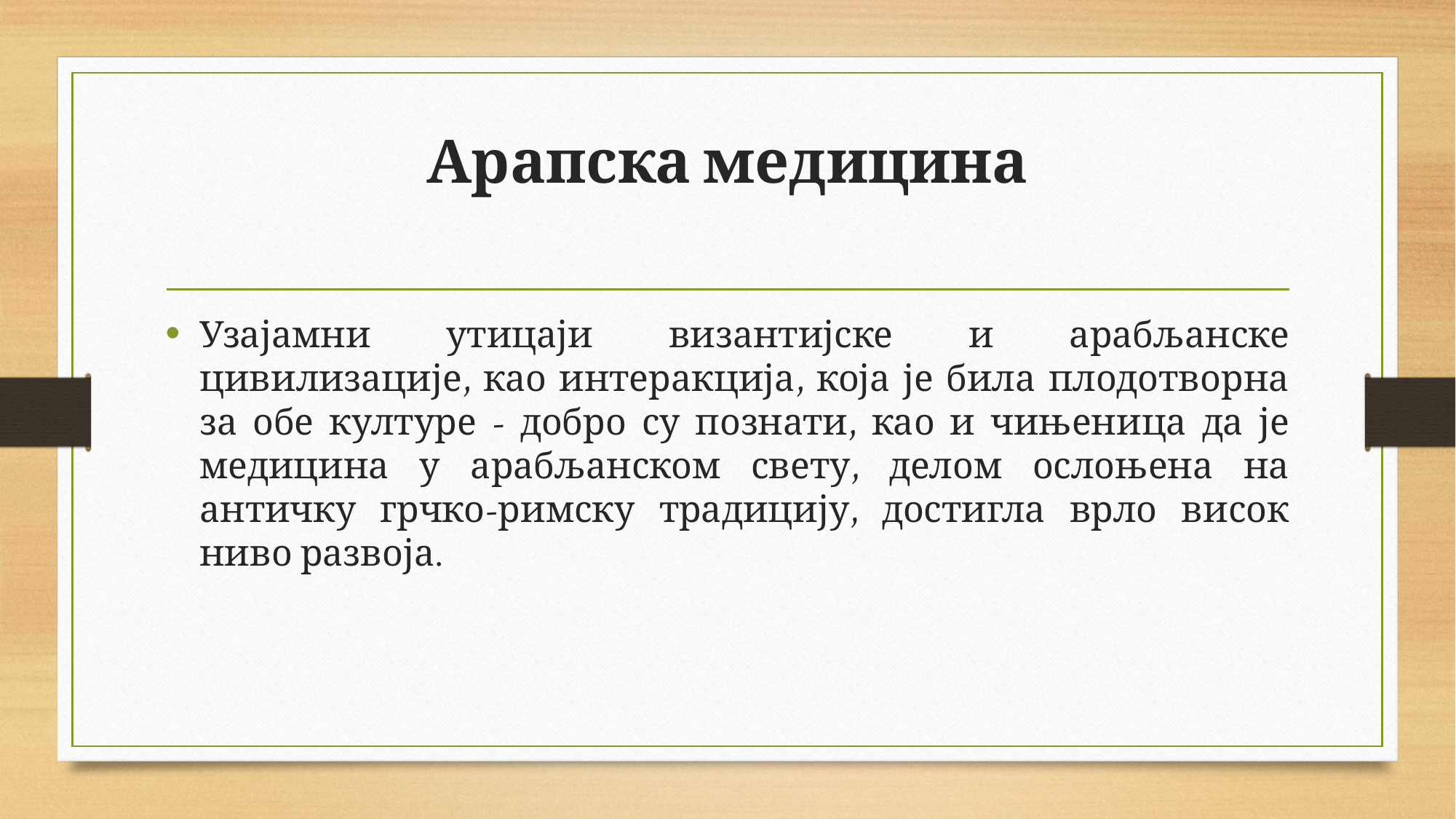

# Арапска медицина
Узајамни утицаји византијске и арабљанске цивилизације, као интеракција, која је била плодотворна за обе културе - добро су познати, као и чињеница да је медицина у арабљанском свету, делом ослоњена на античку грчко-римску традицију, достигла врло висок ниво развоја.